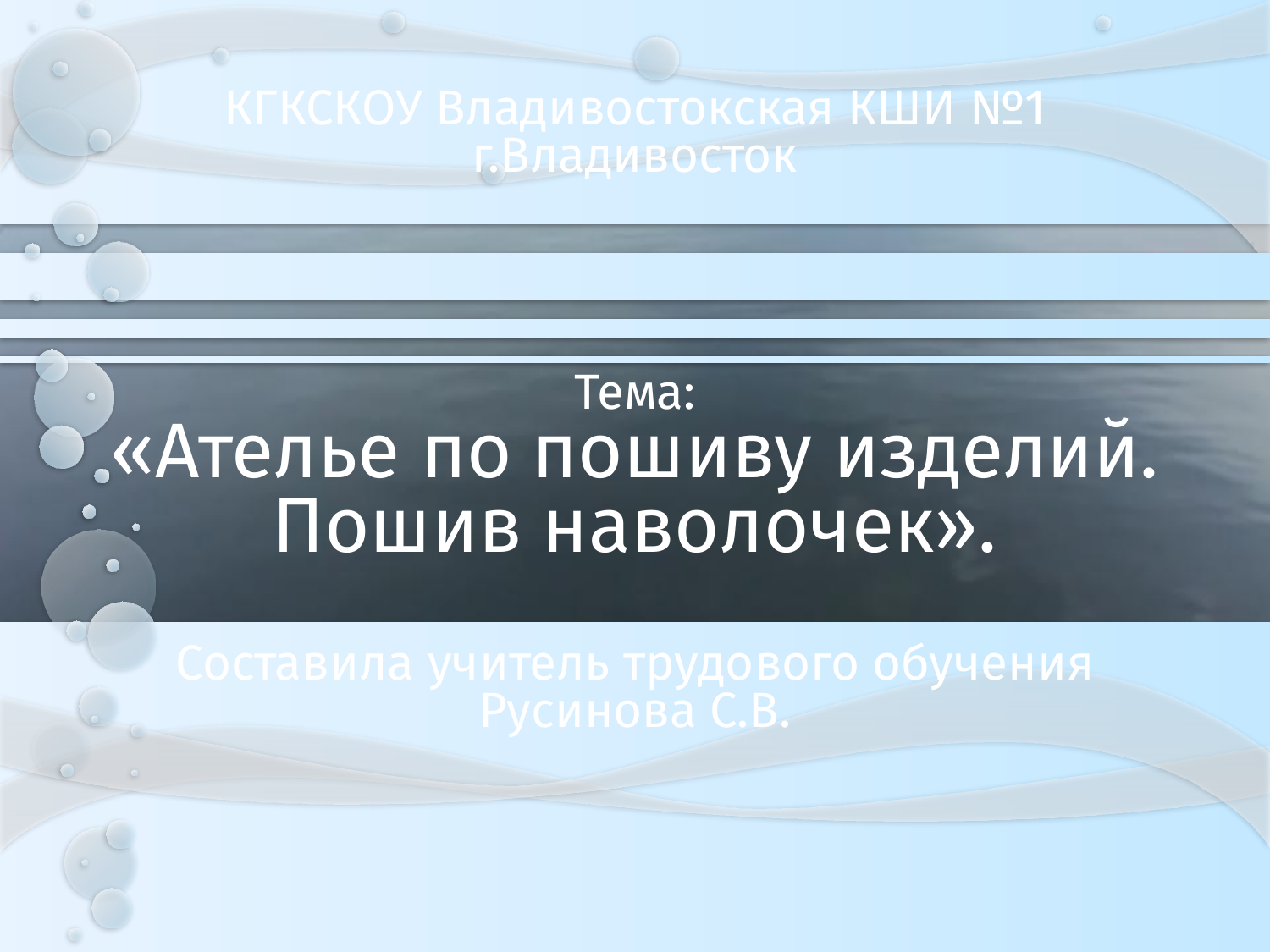

# КГКСКОУ Владивостокская КШИ №1 г.Владивосток Тема: «Ателье по пошиву изделий. Пошив наволочек». Составила учитель трудового обучения Русинова С.В.